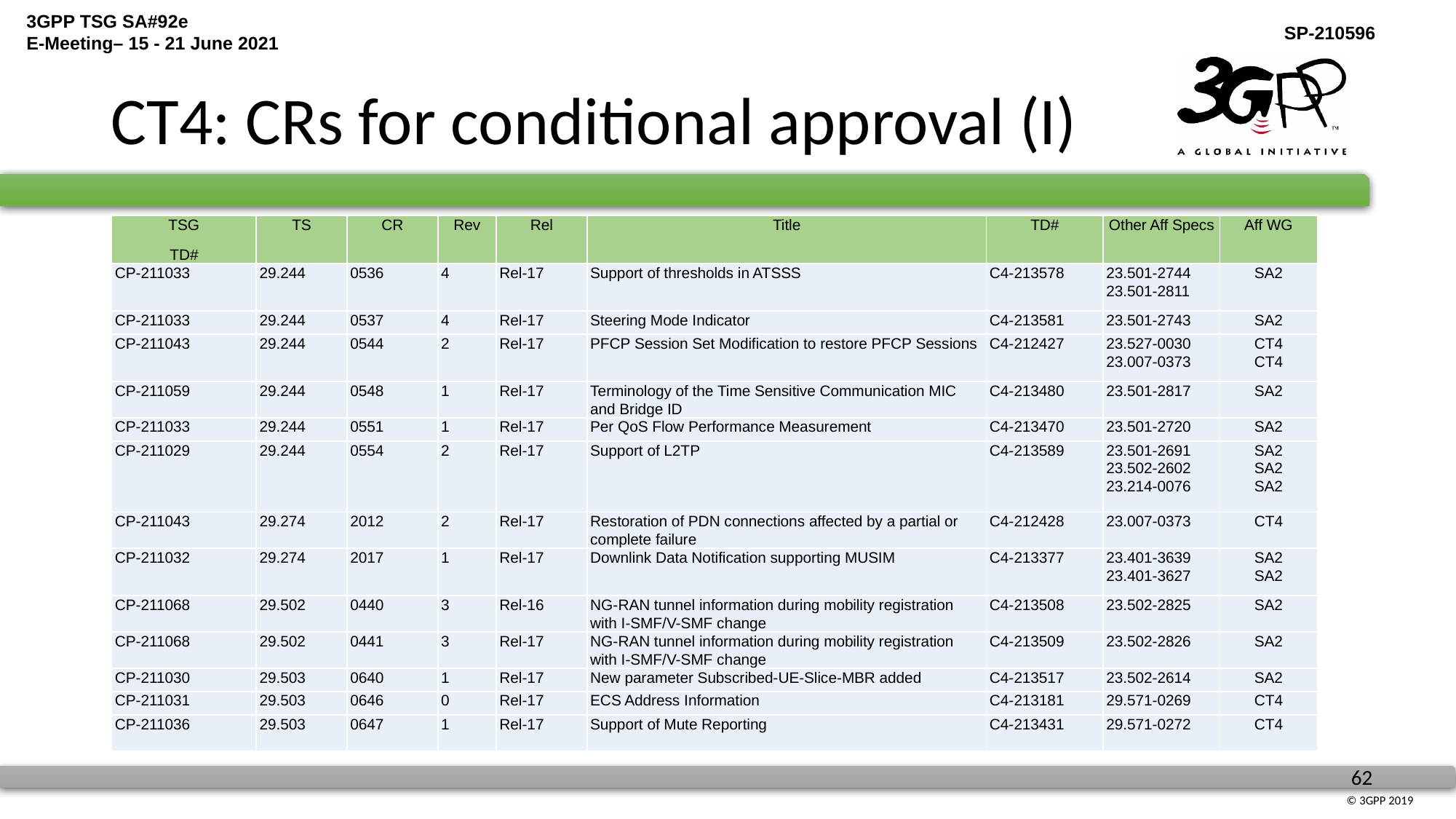

# CT4: CRs for conditional approval (I)
| TSG TD# | TS | CR | Rev | Rel | Title | TD# | Other Aff Specs | Aff WG |
| --- | --- | --- | --- | --- | --- | --- | --- | --- |
| CP-211033 | 29.244 | 0536 | 4 | Rel-17 | Support of thresholds in ATSSS | C4-213578 | 23.501-2744 23.501-2811 | SA2 |
| CP-211033 | 29.244 | 0537 | 4 | Rel-17 | Steering Mode Indicator | C4-213581 | 23.501-2743 | SA2 |
| CP-211043 | 29.244 | 0544 | 2 | Rel-17 | PFCP Session Set Modification to restore PFCP Sessions | C4-212427 | 23.527-0030 23.007-0373 | CT4 CT4 |
| CP-211059 | 29.244 | 0548 | 1 | Rel-17 | Terminology of the Time Sensitive Communication MIC and Bridge ID | C4-213480 | 23.501-2817 | SA2 |
| CP-211033 | 29.244 | 0551 | 1 | Rel-17 | Per QoS Flow Performance Measurement | C4-213470 | 23.501-2720 | SA2 |
| CP-211029 | 29.244 | 0554 | 2 | Rel-17 | Support of L2TP | C4-213589 | 23.501-2691 23.502-2602 23.214-0076 | SA2 SA2 SA2 |
| CP-211043 | 29.274 | 2012 | 2 | Rel-17 | Restoration of PDN connections affected by a partial or complete failure | C4-212428 | 23.007-0373 | CT4 |
| CP-211032 | 29.274 | 2017 | 1 | Rel-17 | Downlink Data Notification supporting MUSIM | C4-213377 | 23.401-3639 23.401-3627 | SA2 SA2 |
| CP-211068 | 29.502 | 0440 | 3 | Rel-16 | NG-RAN tunnel information during mobility registration with I-SMF/V-SMF change | C4-213508 | 23.502-2825 | SA2 |
| CP-211068 | 29.502 | 0441 | 3 | Rel-17 | NG-RAN tunnel information during mobility registration with I-SMF/V-SMF change | C4-213509 | 23.502-2826 | SA2 |
| CP-211030 | 29.503 | 0640 | 1 | Rel-17 | New parameter Subscribed-UE-Slice-MBR added | C4-213517 | 23.502-2614 | SA2 |
| CP-211031 | 29.503 | 0646 | 0 | Rel-17 | ECS Address Information | C4-213181 | 29.571-0269 | CT4 |
| CP-211036 | 29.503 | 0647 | 1 | Rel-17 | Support of Mute Reporting | C4-213431 | 29.571-0272 | CT4 |